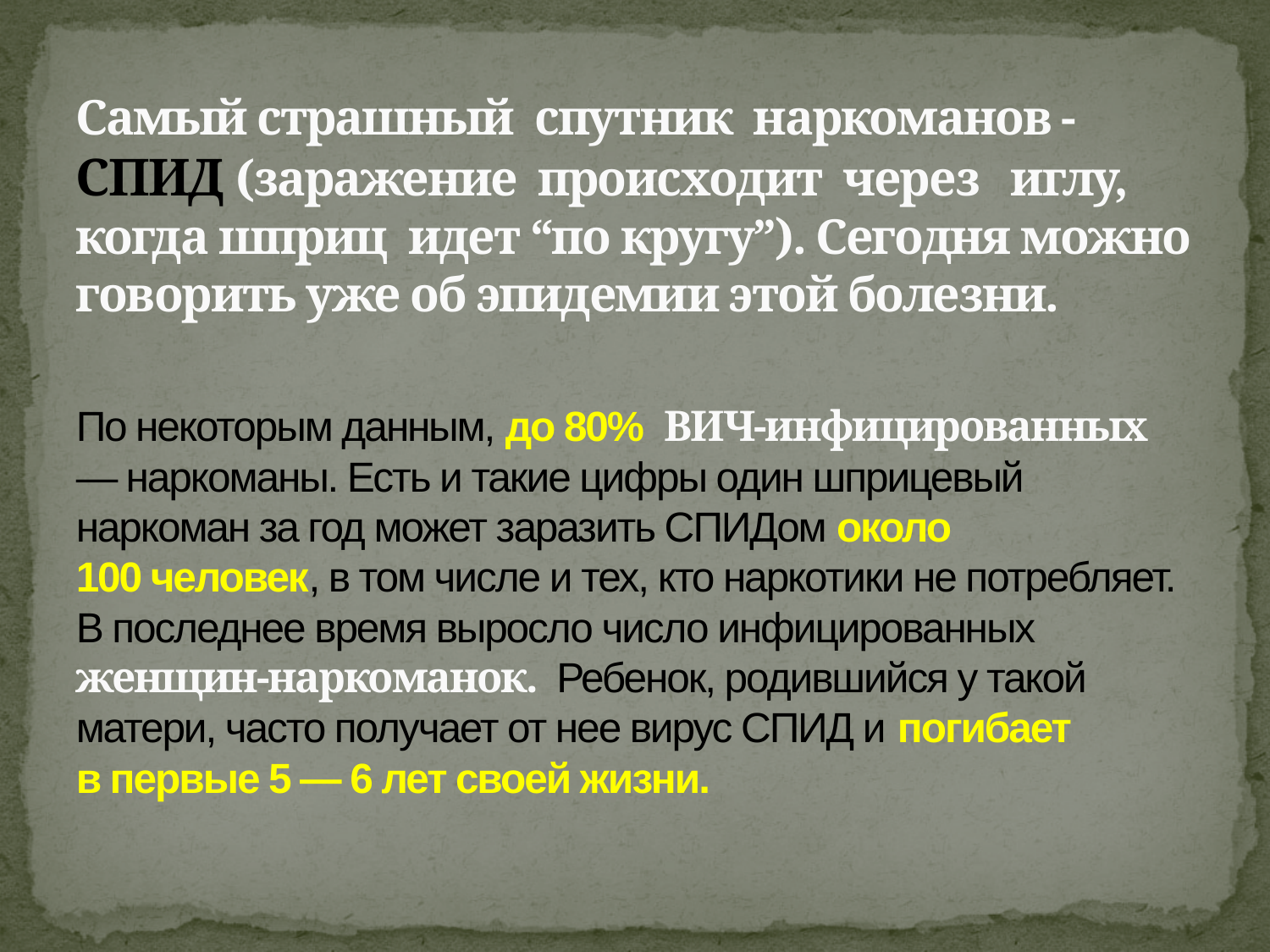

# Самый страшный  спутник  наркоманов - СПИД (заражение  происходит  через   иглу, когда шприц  идет “по кругу”). Сегодня можно говорить уже об эпидемии этой болезни. По некоторым данным, до 80%  ВИЧ-инфицированных — наркоманы. Есть и такие цифры один шприцевый наркоман за год может заразить СПИДом около 100 человек, в том числе и тех, кто наркотики не потребляет. В последнее время выросло число инфицированных  женщин-наркоманок.  Ребенок, родившийся у такой матери, часто получает от нее вирус СПИД и погибает в первые 5 — 6 лет своей жизни.